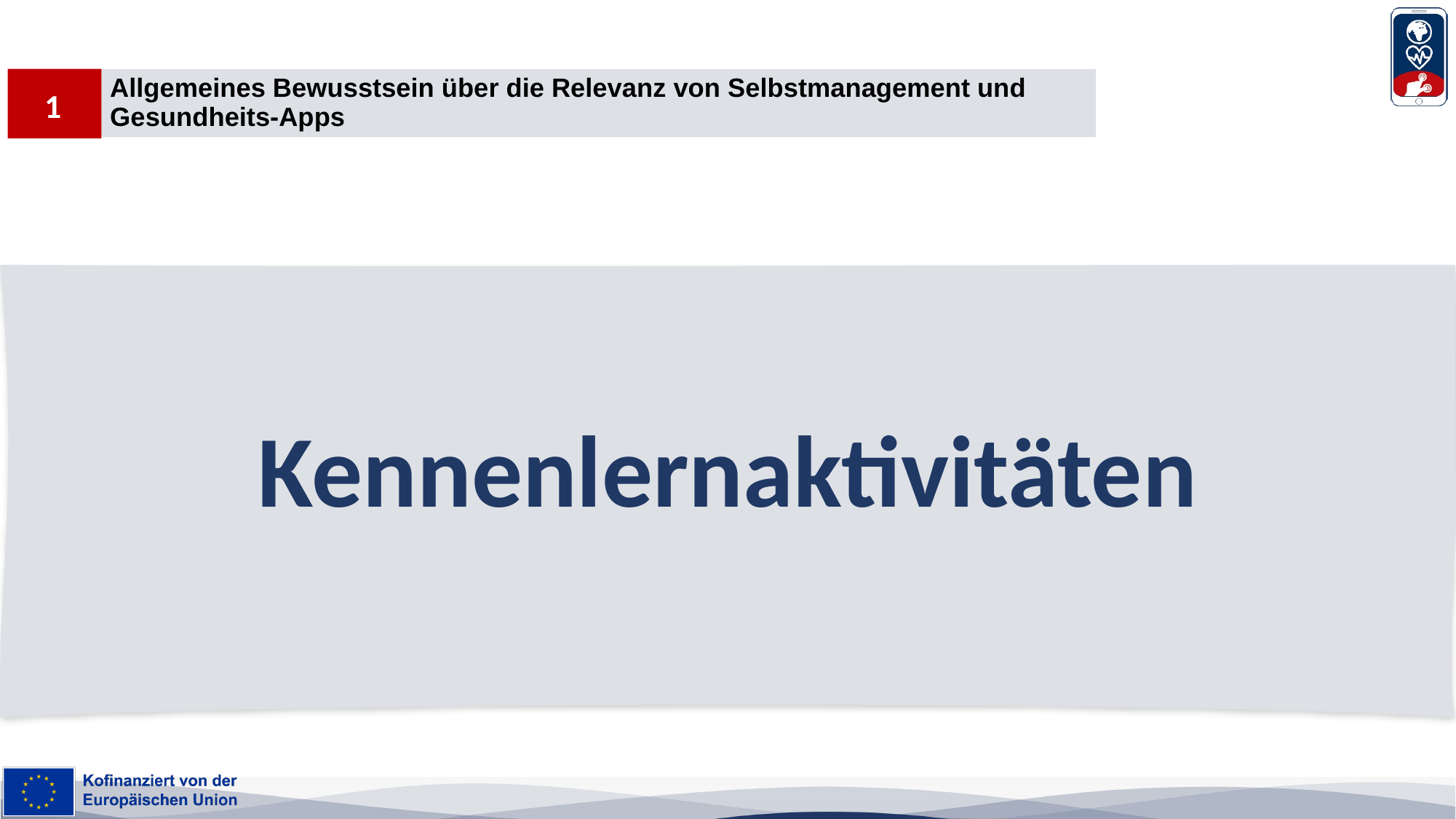

1

Allgemeines Bewusstsein über die Relevanz von Selbstmanagement und Gesundheits-Apps​
10
1
# Kennenlernaktivitäten​